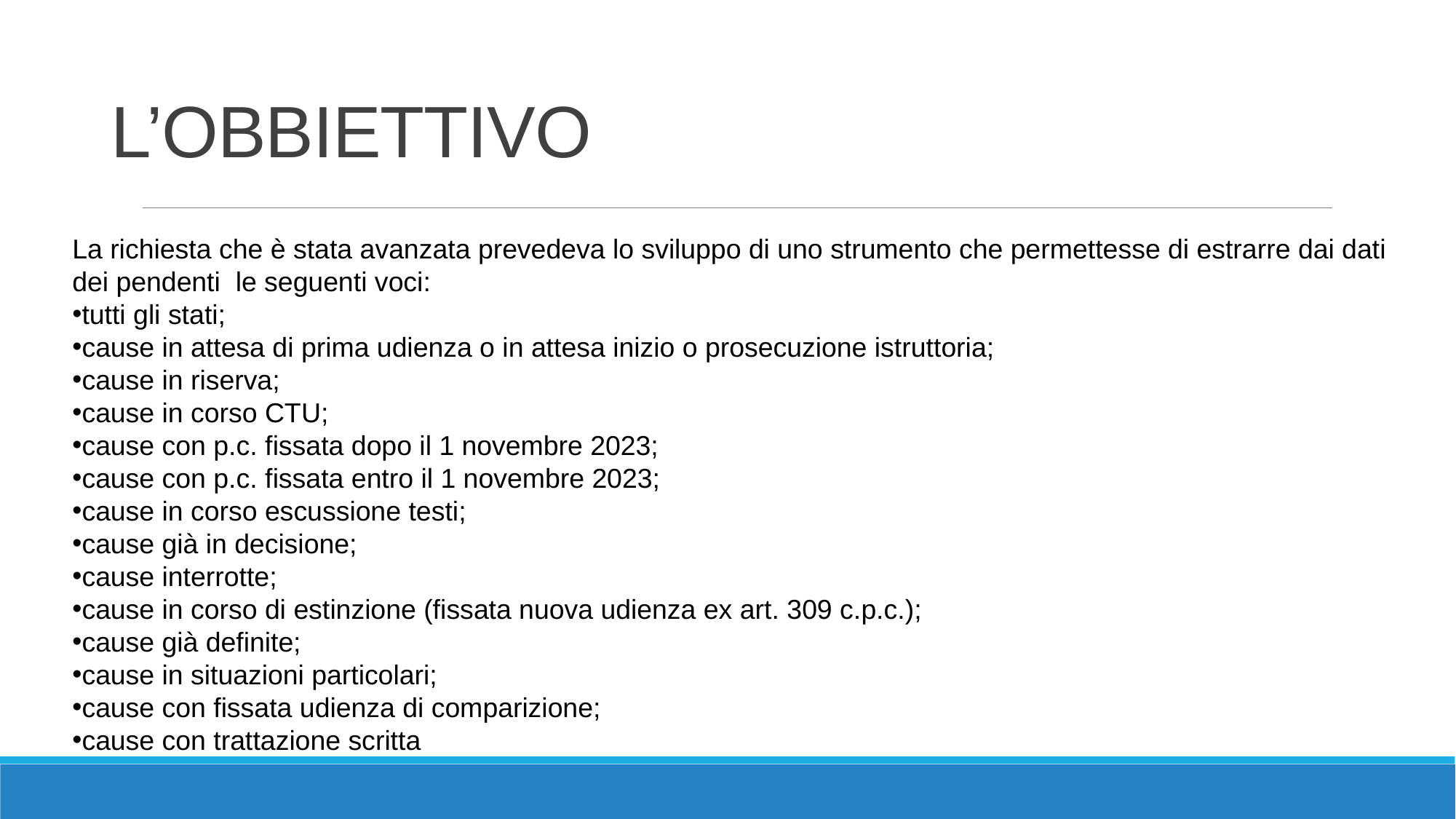

# L’OBBIETTIVO
La richiesta che è stata avanzata prevedeva lo sviluppo di uno strumento che permettesse di estrarre dai dati dei pendenti  le seguenti voci:
tutti gli stati;
cause in attesa di prima udienza o in attesa inizio o prosecuzione istruttoria;
cause in riserva;
cause in corso CTU;
cause con p.c. fissata dopo il 1 novembre 2023;
cause con p.c. fissata entro il 1 novembre 2023;
cause in corso escussione testi;
cause già in decisione;
cause interrotte;
cause in corso di estinzione (fissata nuova udienza ex art. 309 c.p.c.);
cause già definite;
cause in situazioni particolari;
cause con fissata udienza di comparizione;
cause con trattazione scritta